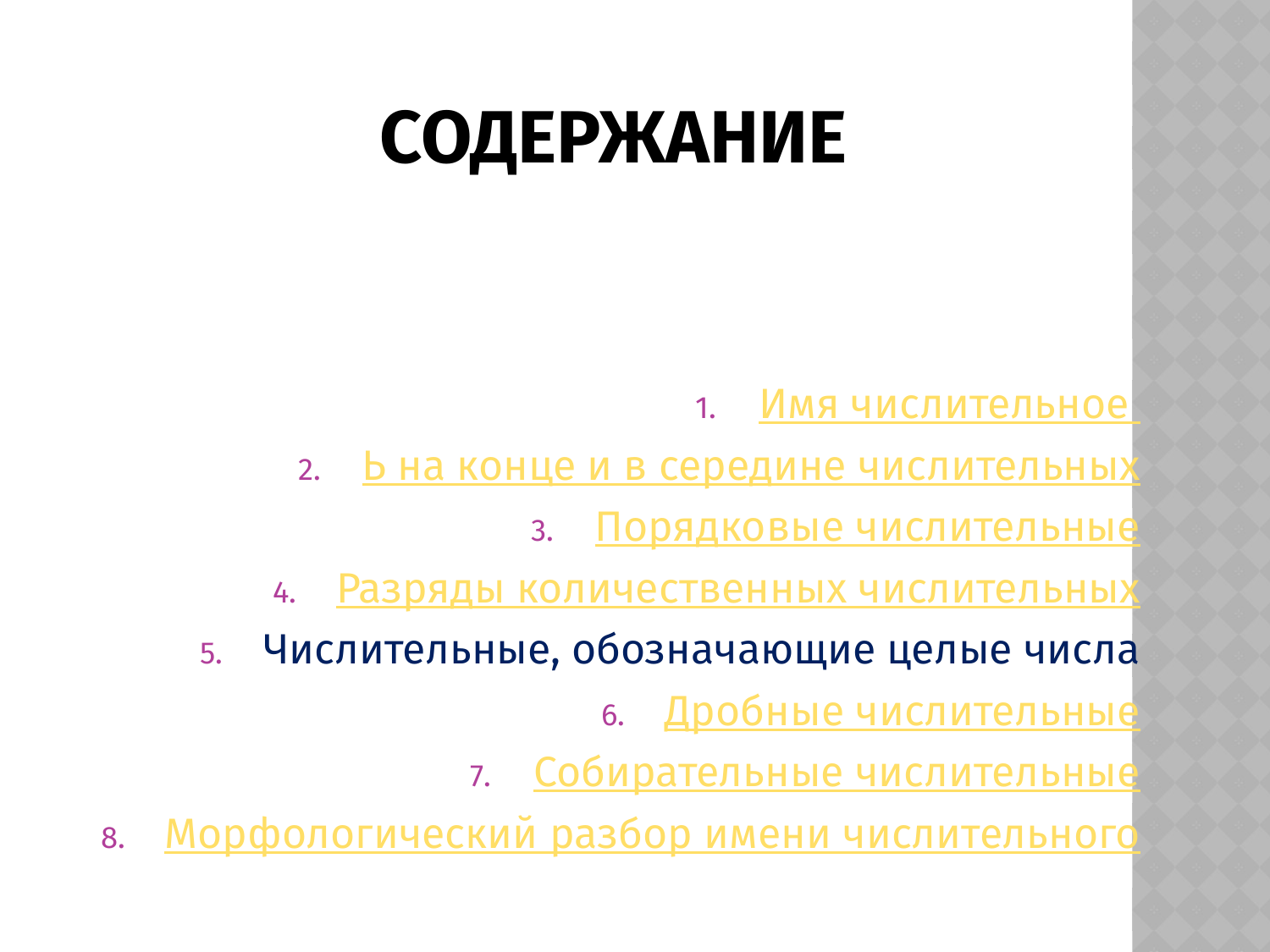

# Содержание
Имя числительное
Ь на конце и в середине числительных
Порядковые числительные
Разряды количественных числительных
Числительные, обозначающие целые числа
Дробные числительные
Собирательные числительные
Морфологический разбор имени числительного